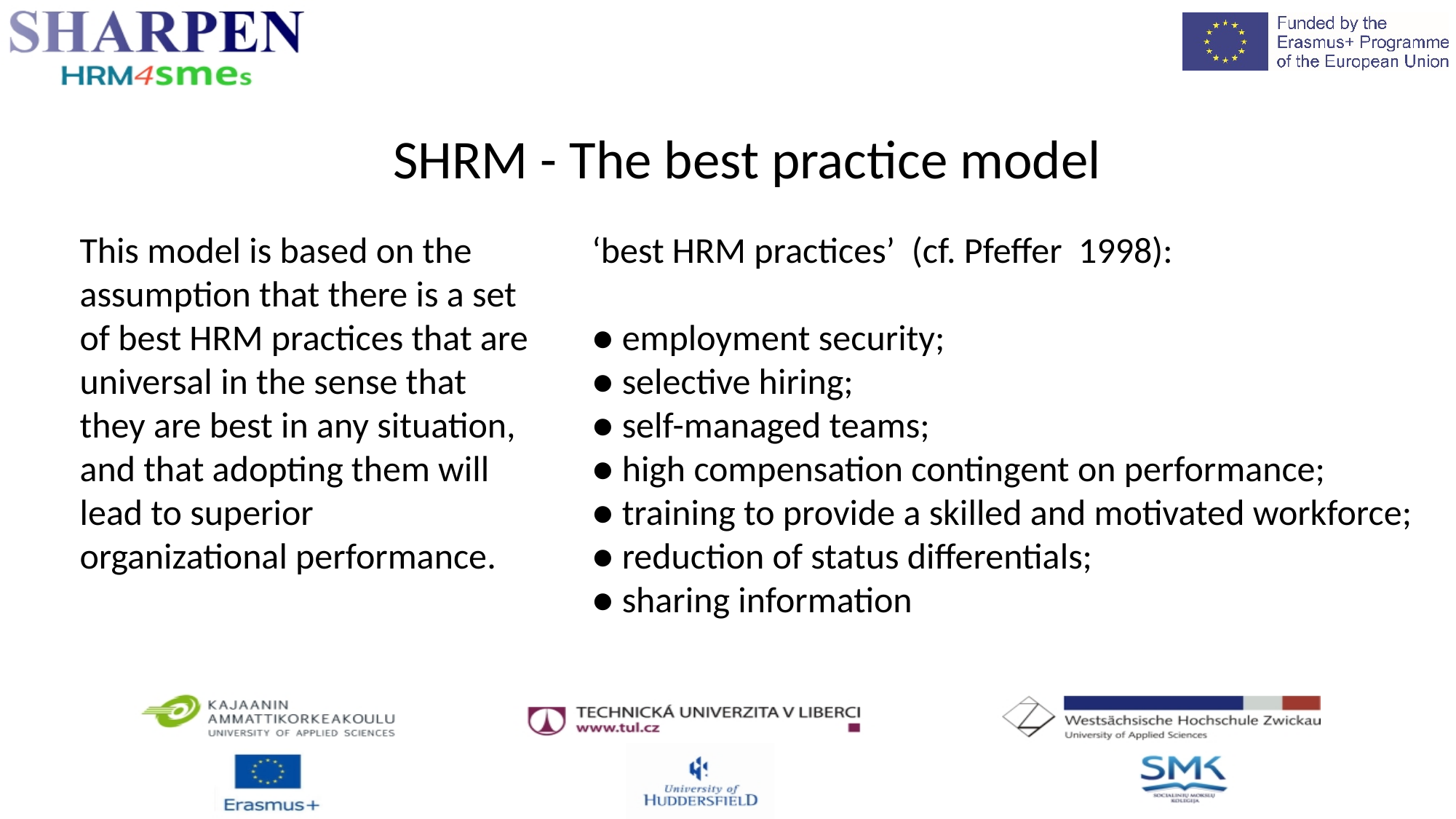

SHRM - The best practice model
This model is based on the assumption that there is a set of best HRM practices that are universal in the sense that they are best in any situation, and that adopting them will lead to superior organizational performance.

‘best HRM practices’  (cf. Pfeffer  1998):

● employment security;
● selective hiring;
● self-managed teams;
● high compensation contingent on performance;
● training to provide a skilled and motivated workforce;
● reduction of status differentials;
● sharing information